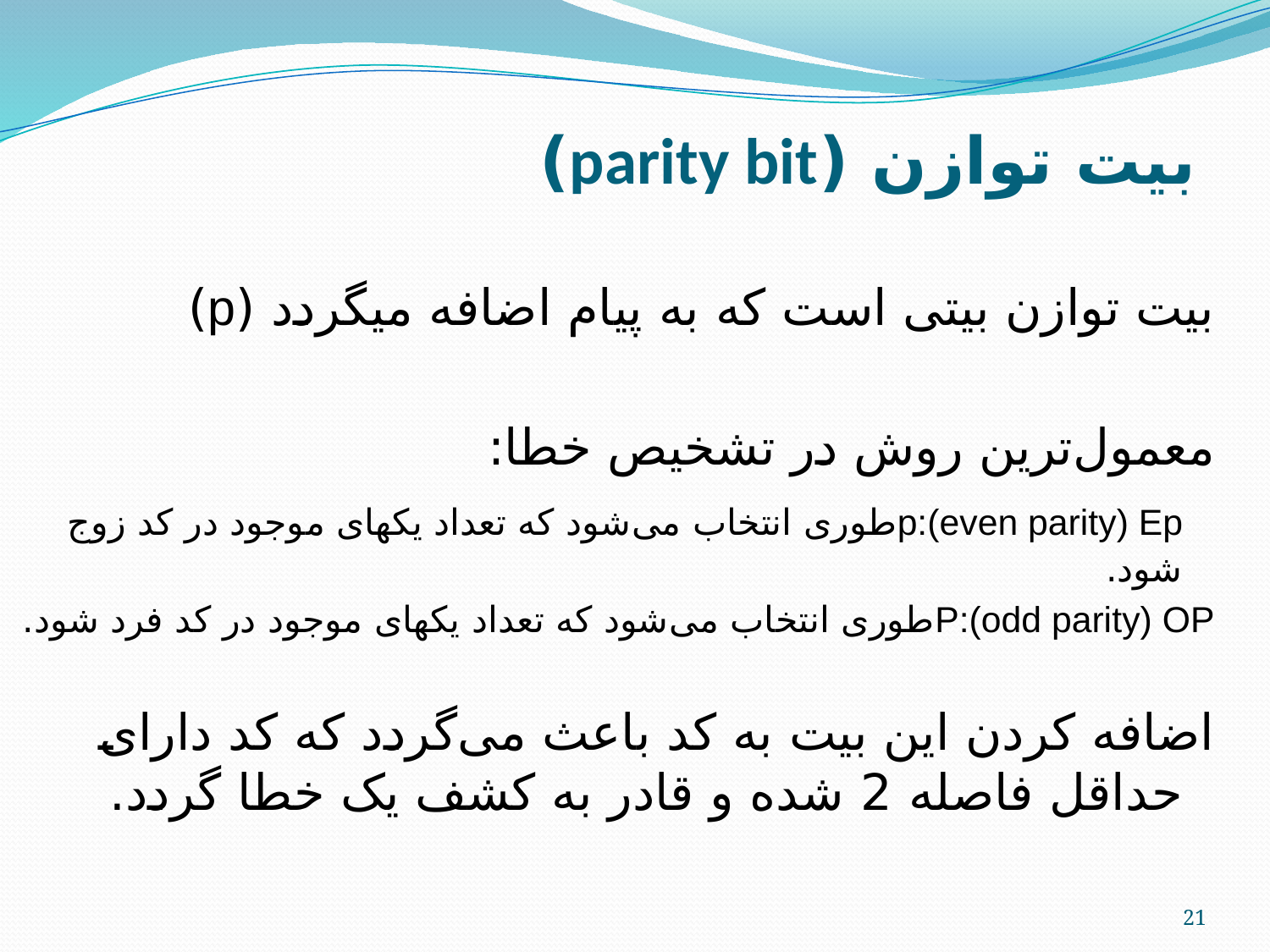

# بیت توازن (parity bit)
بیت توازن بیتی است که به پیام اضافه میگردد (p)

معمول‌ترین روش در تشخیص خطا:
  p:(even parity) Epطوری انتخاب می‌شود که تعداد یکهای موجود در کد زوج شود.
P:(odd parity) OPطوری انتخاب می‌شود که تعداد یکهای موجود در کد فرد شود.

اضافه کردن این بیت به کد باعث می‌گردد که کد دارای حداقل فاصله 2 شده و قادر به کشف یک خطا گردد.

21